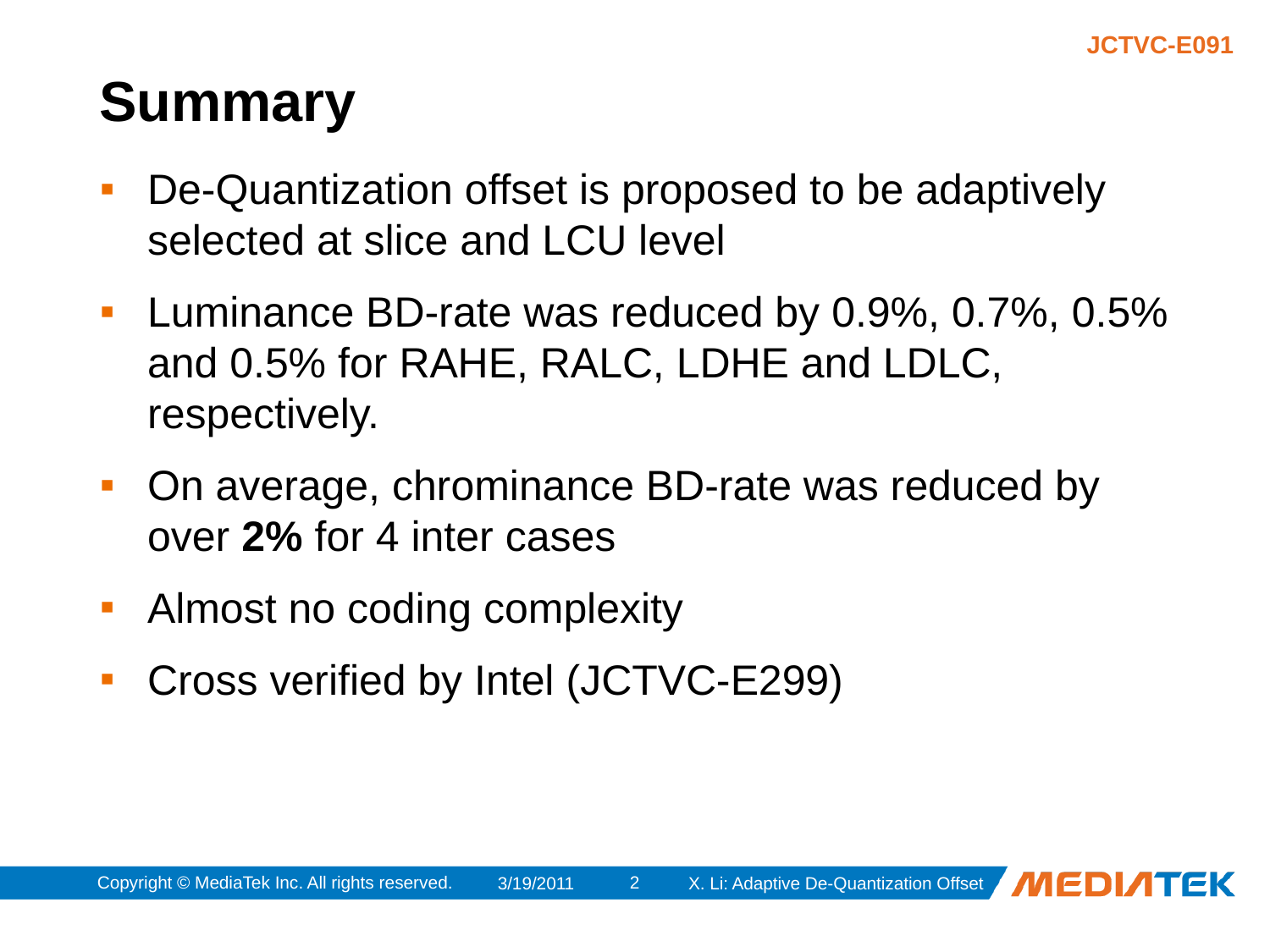

# Summary
De-Quantization offset is proposed to be adaptively selected at slice and LCU level
Luminance BD-rate was reduced by 0.9%, 0.7%, 0.5% and 0.5% for RAHE, RALC, LDHE and LDLC, respectively.
On average, chrominance BD-rate was reduced by over 2% for 4 inter cases
Almost no coding complexity
Cross verified by Intel (JCTVC-E299)

Copyright © MediaTek Inc. All rights reserved.
2
3/19/2011